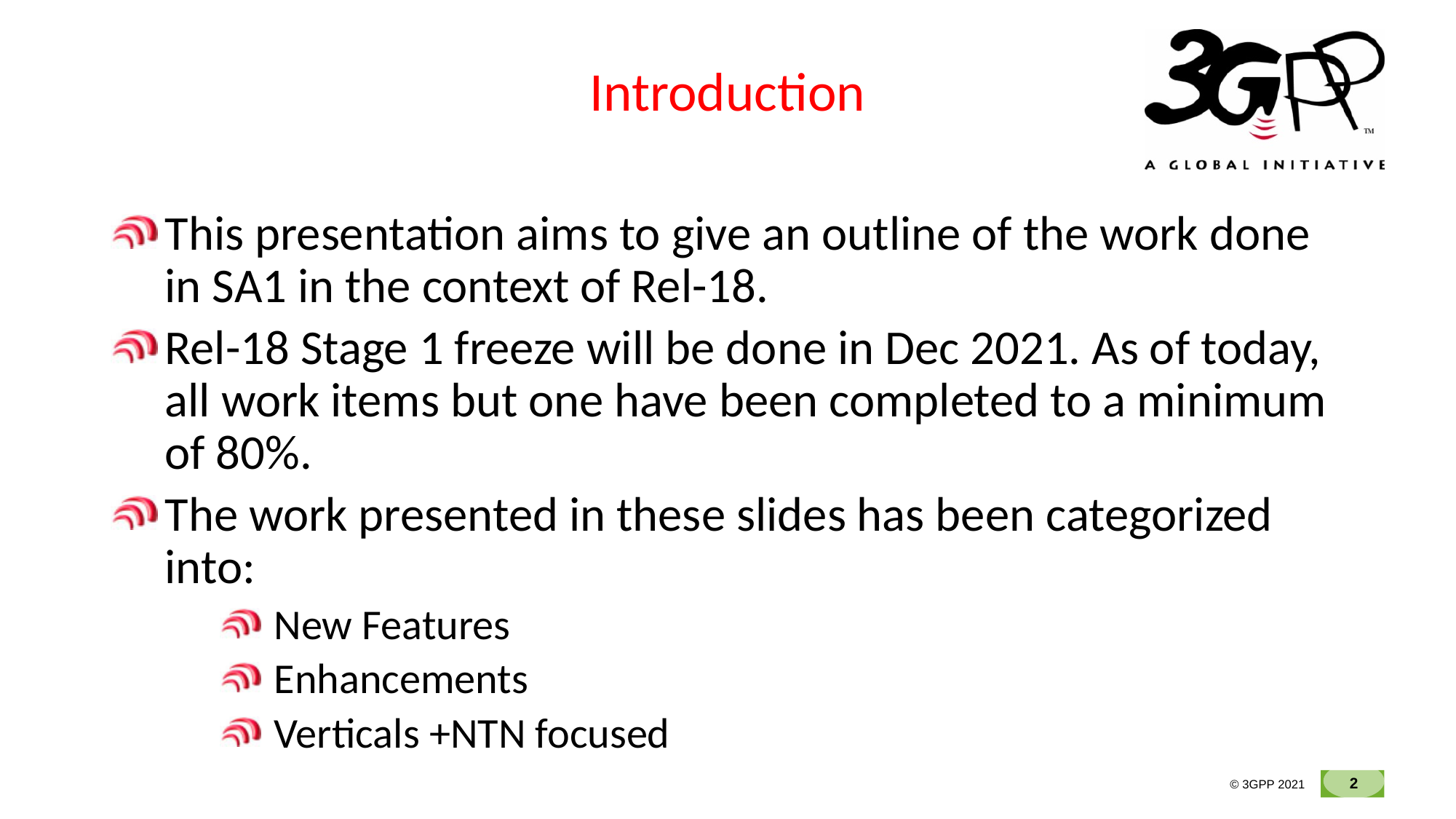

# Introduction
This presentation aims to give an outline of the work done in SA1 in the context of Rel-18.
Rel-18 Stage 1 freeze will be done in Dec 2021. As of today, all work items but one have been completed to a minimum of 80%.
The work presented in these slides has been categorized into:
New Features
Enhancements
Verticals +NTN focused